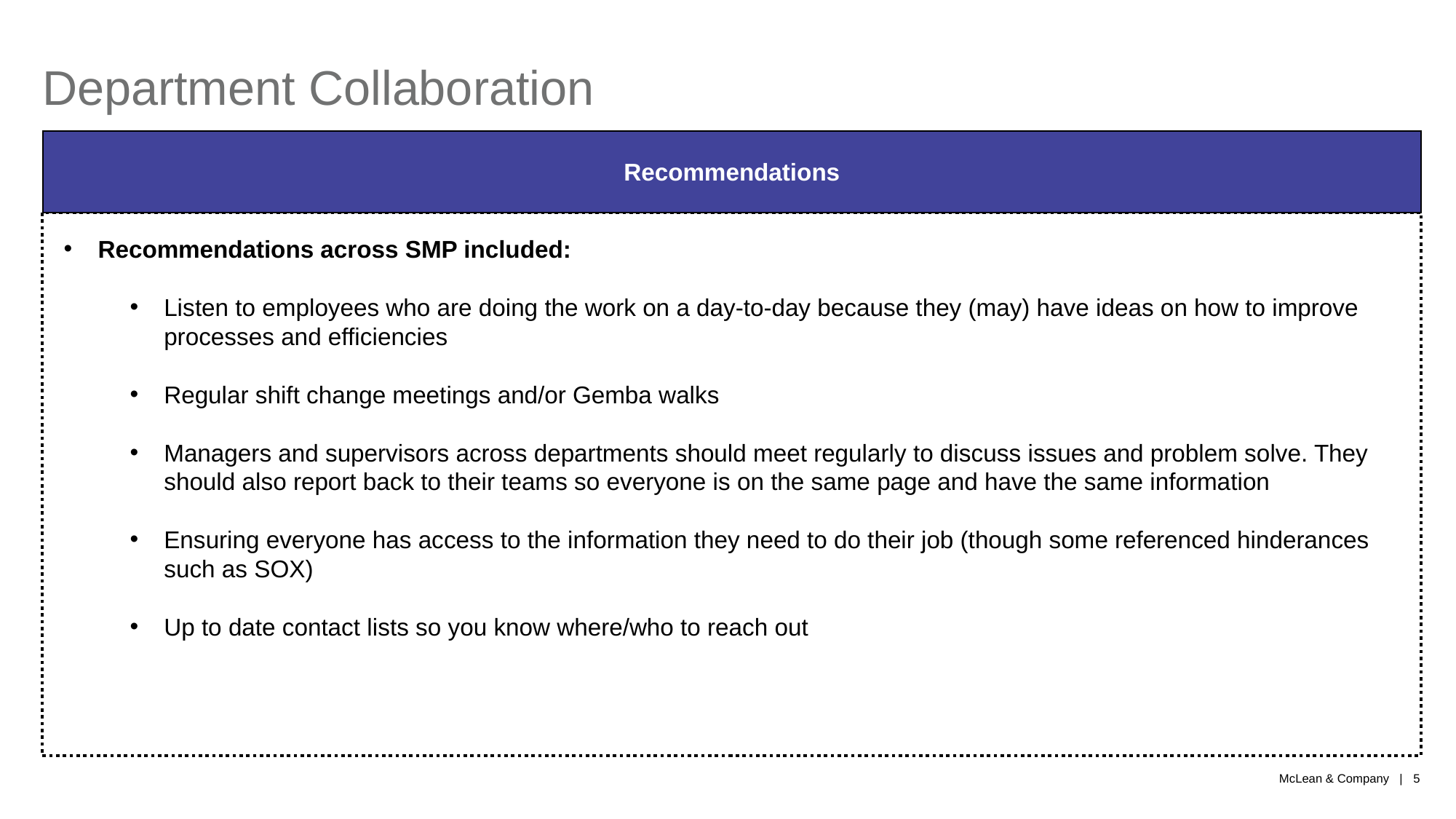

# Department Collaboration
Recommendations
Recommendations across SMP included:

Listen to employees who are doing the work on a day-to-day because they (may) have ideas on how to improve processes and efficiencies

Regular shift change meetings and/or Gemba walks

Managers and supervisors across departments should meet regularly to discuss issues and problem solve. They should also report back to their teams so everyone is on the same page and have the same information

Ensuring everyone has access to the information they need to do their job (though some referenced hinderances such as SOX)

Up to date contact lists so you know where/who to reach out